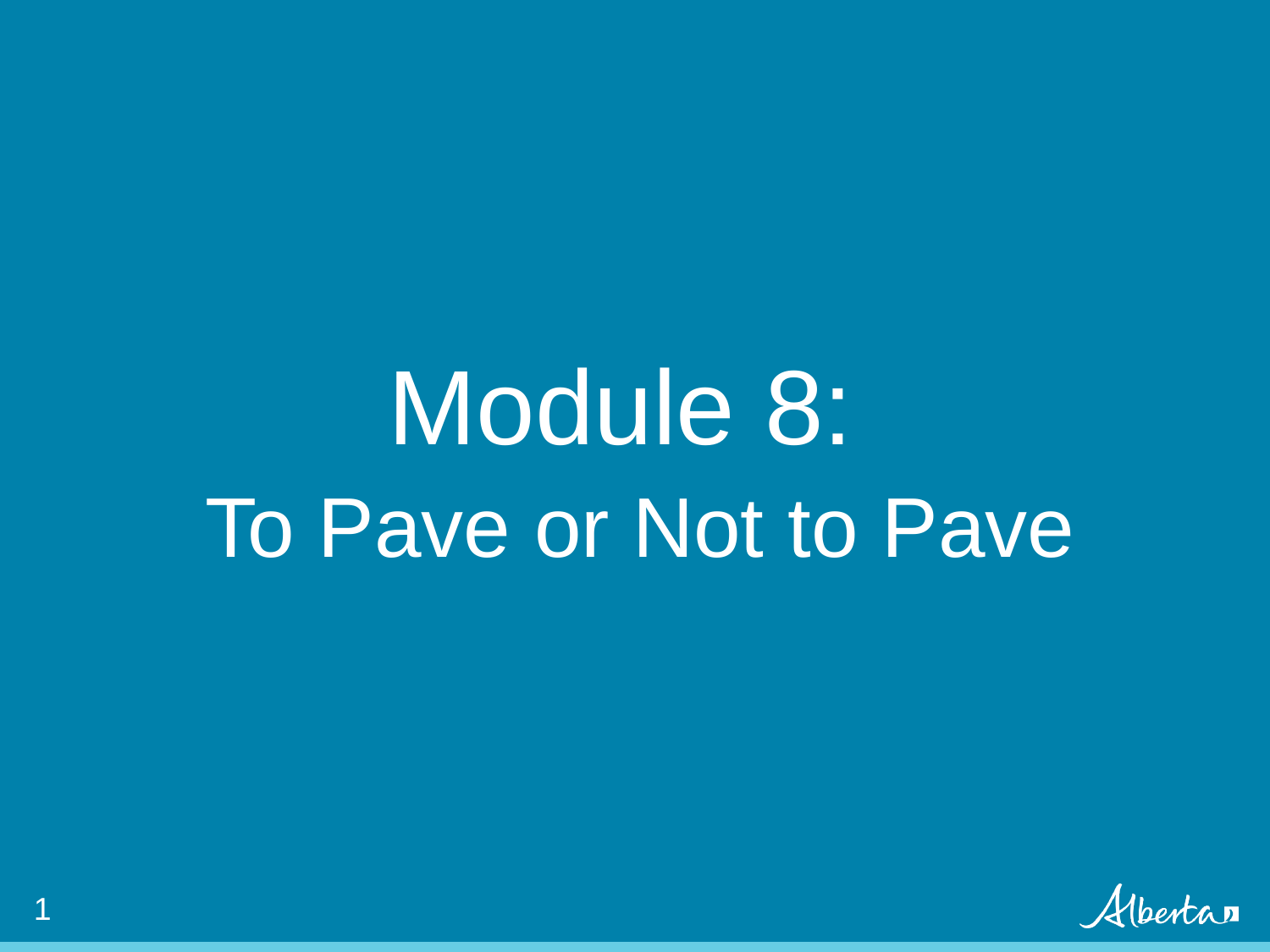

Module 8:
To Pave or Not to Pave
1